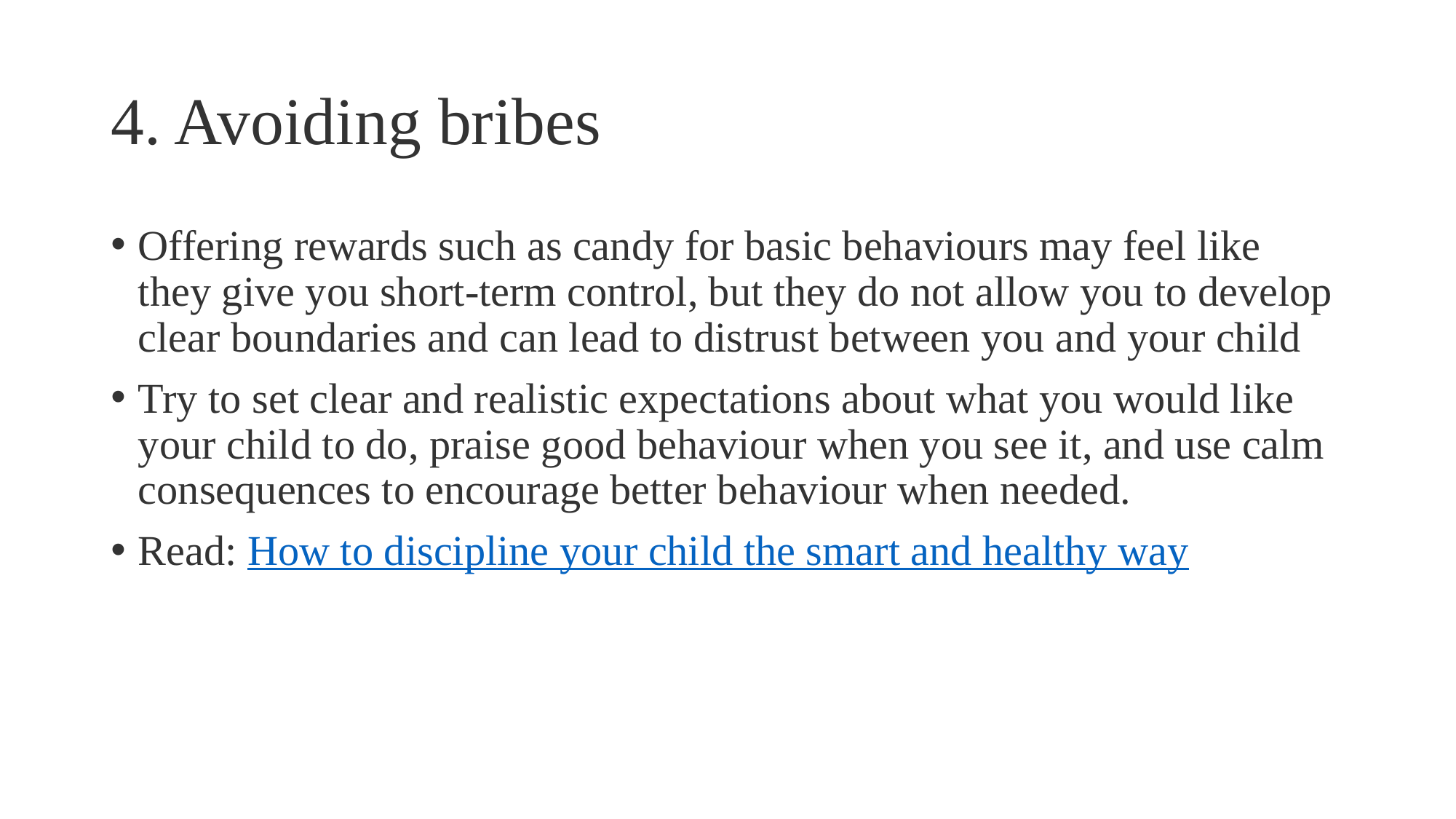

# 4. Avoiding bribes
Offering rewards such as candy for basic behaviours may feel like they give you short-term control, but they do not allow you to develop clear boundaries and can lead to distrust between you and your child
Try to set clear and realistic expectations about what you would like your child to do, praise good behaviour when you see it, and use calm consequences to encourage better behaviour when needed.
Read: How to discipline your child the smart and healthy way